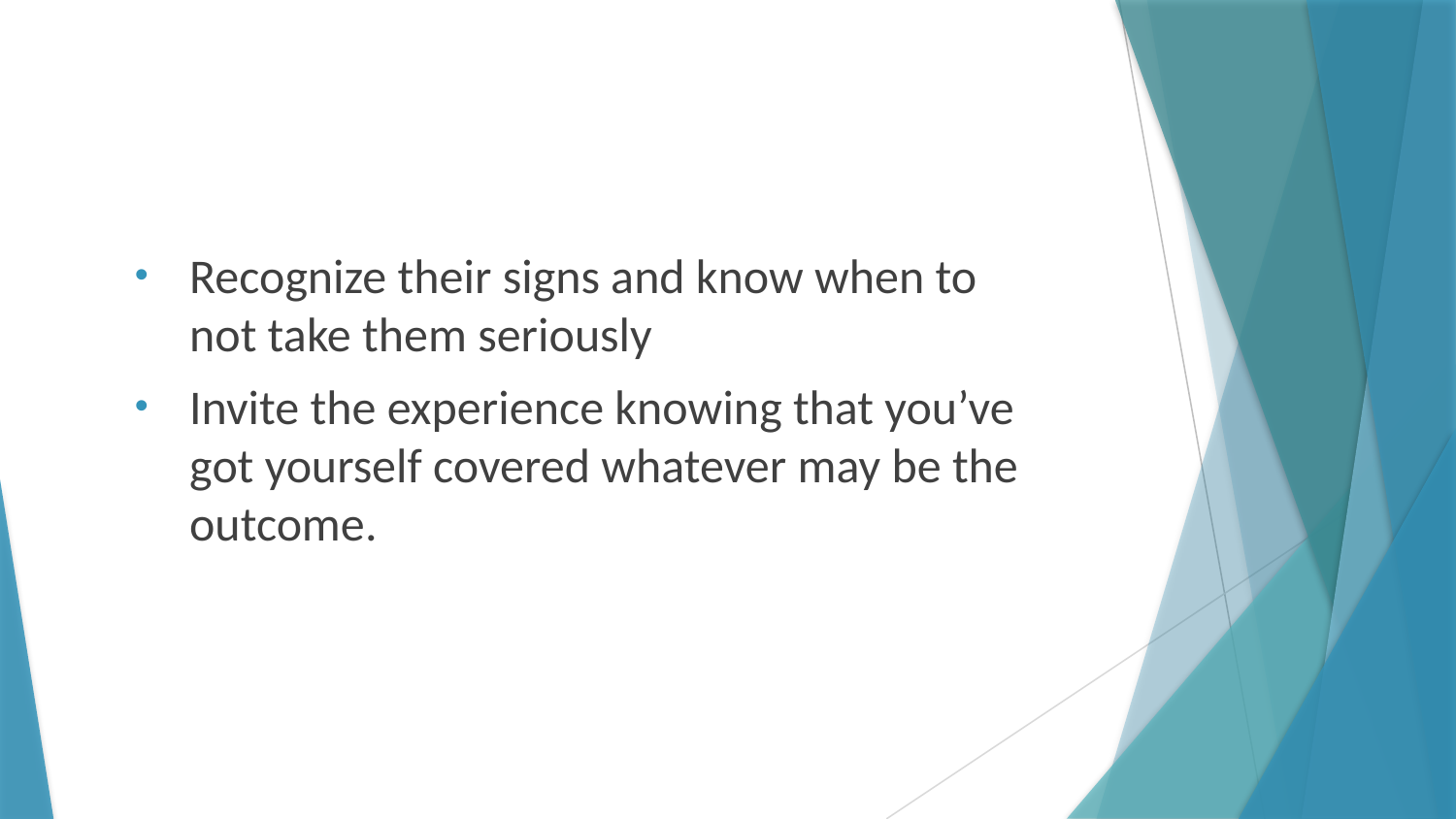

Recognize their signs and know when to not take them seriously
Invite the experience knowing that you’ve got yourself covered whatever may be the outcome.